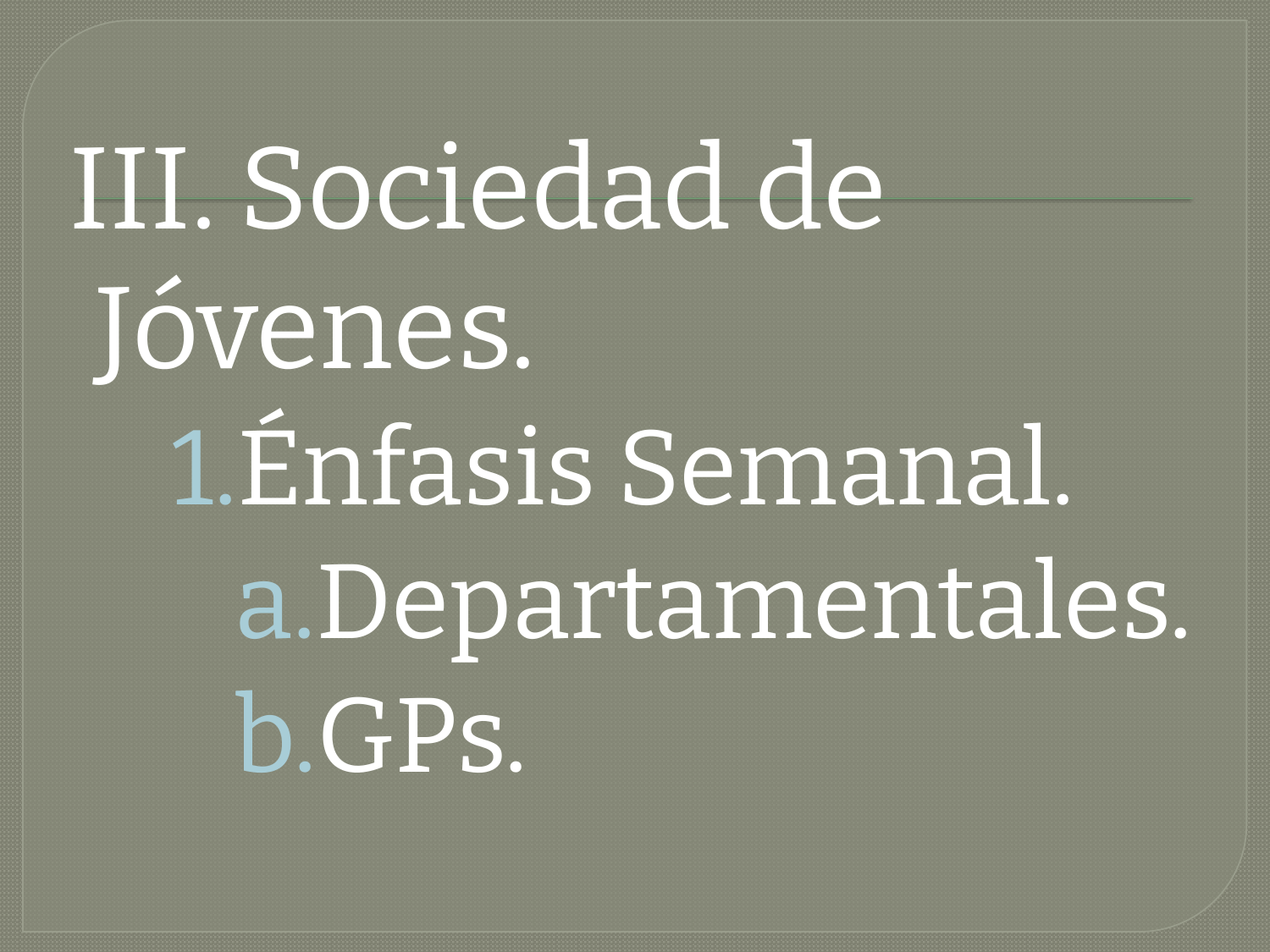

III. Sociedad de Jóvenes.
Énfasis Semanal.
Departamentales.
GPs.